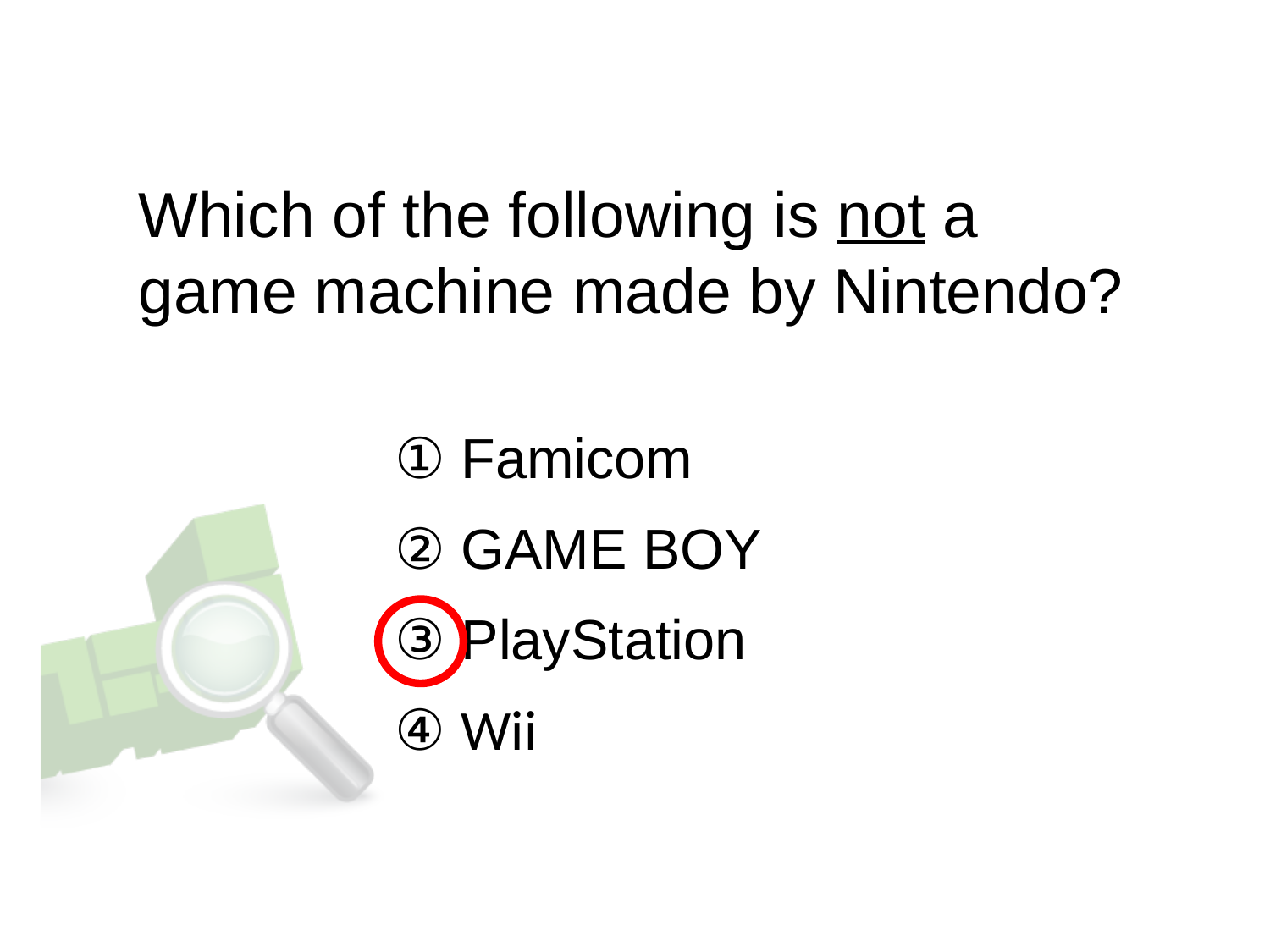

# Which of the following is not a game machine made by Nintendo?
① Famicom
② GAME BOY
③ PlayStation
④ Wii